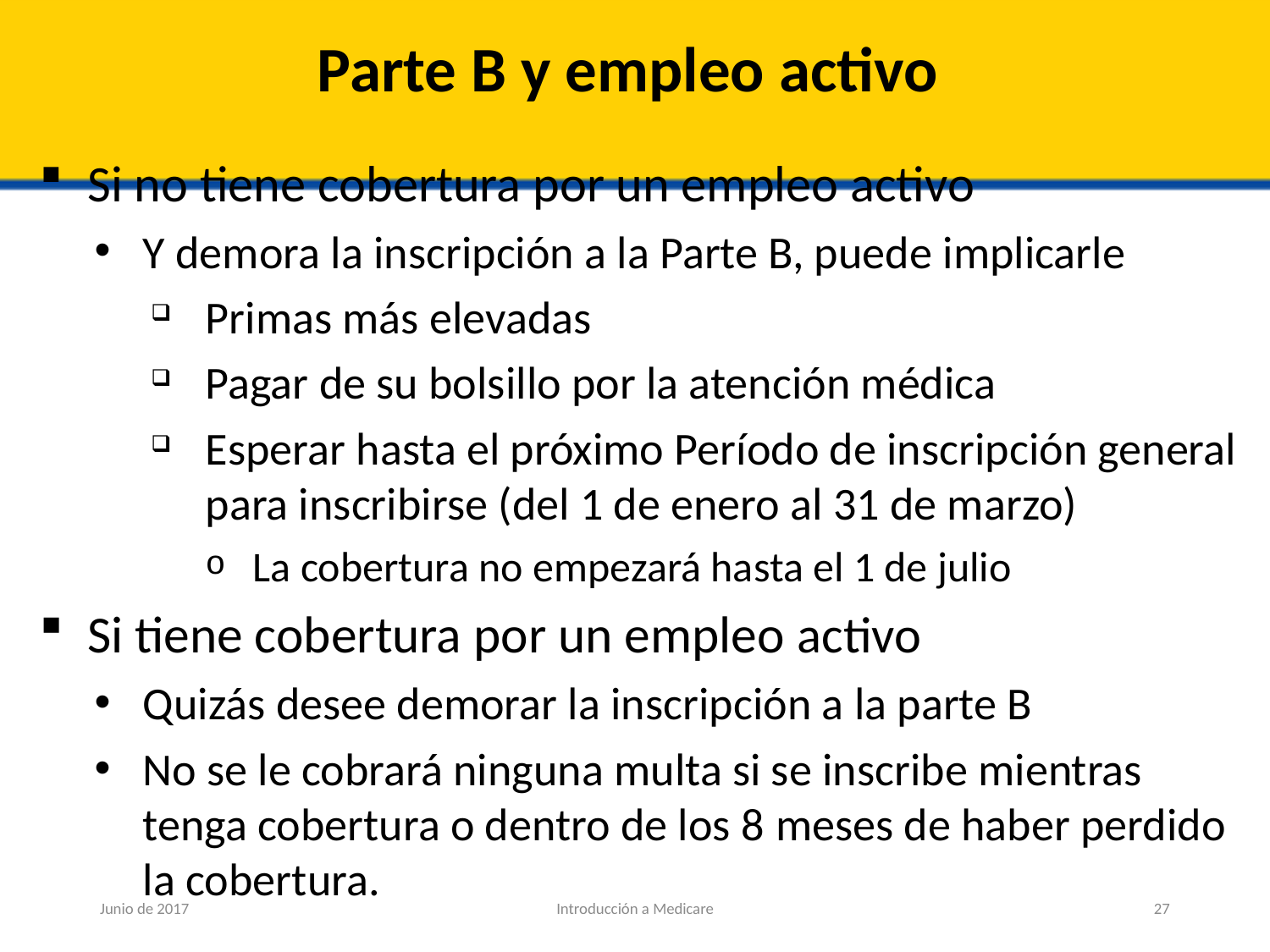

# Parte B y empleo activo
Si no tiene cobertura por un empleo activo
Y demora la inscripción a la Parte B, puede implicarle
Primas más elevadas
Pagar de su bolsillo por la atención médica
Esperar hasta el próximo Período de inscripción general para inscribirse (del 1 de enero al 31 de marzo)
La cobertura no empezará hasta el 1 de julio
Si tiene cobertura por un empleo activo
Quizás desee demorar la inscripción a la parte B
No se le cobrará ninguna multa si se inscribe mientras tenga cobertura o dentro de los 8 meses de haber perdido la cobertura.
Junio de 2017
Introducción a Medicare
27